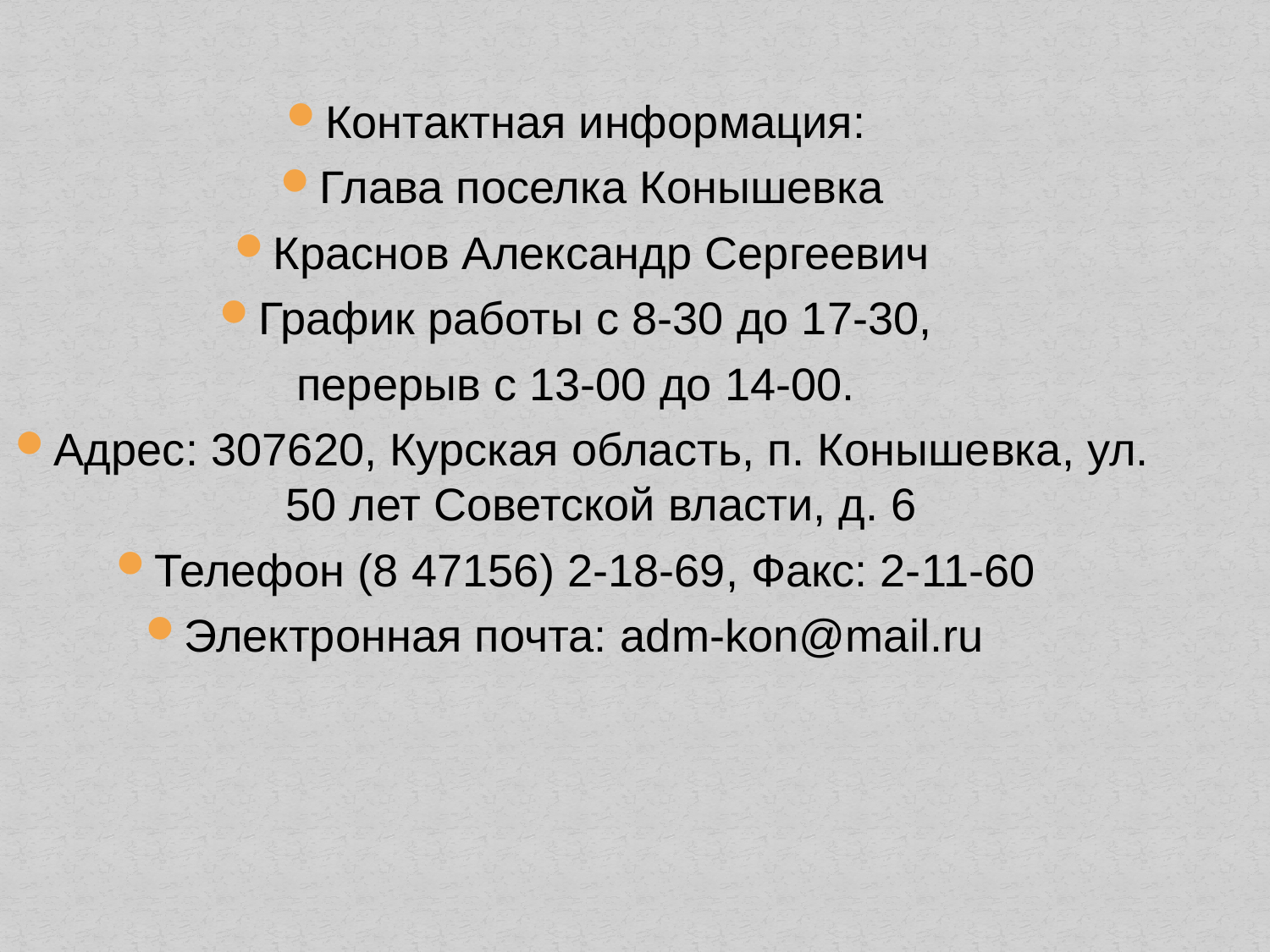

Контактная информация:
Глава поселка Конышевка
Краснов Александр Сергеевич
График работы с 8-30 до 17-30,
перерыв с 13-00 до 14-00.
Адрес: 307620, Курская область, п. Конышевка, ул. 50 лет Советской власти, д. 6
Телефон (8 47156) 2-18-69, Факс: 2-11-60
Электронная почта: adm-kon@mail.ru